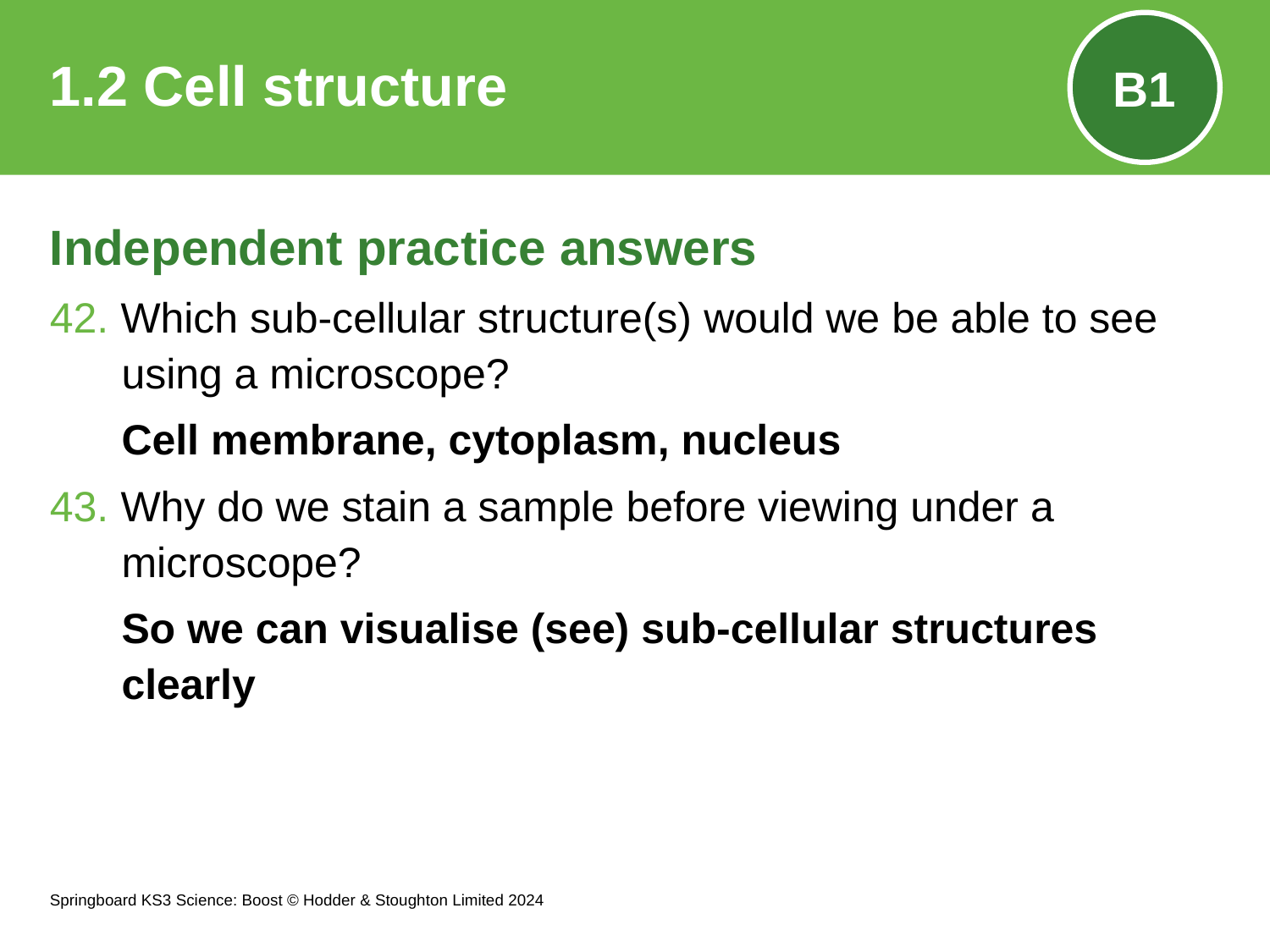

# 1.2 Cell structure
B1
Independent practice answers
42. Which sub-cellular structure(s) would we be able to see using a microscope?
Cell membrane, cytoplasm, nucleus
43. Why do we stain a sample before viewing under a microscope?
So we can visualise (see) sub-cellular structures clearly
Springboard KS3 Science: Boost © Hodder & Stoughton Limited 2024